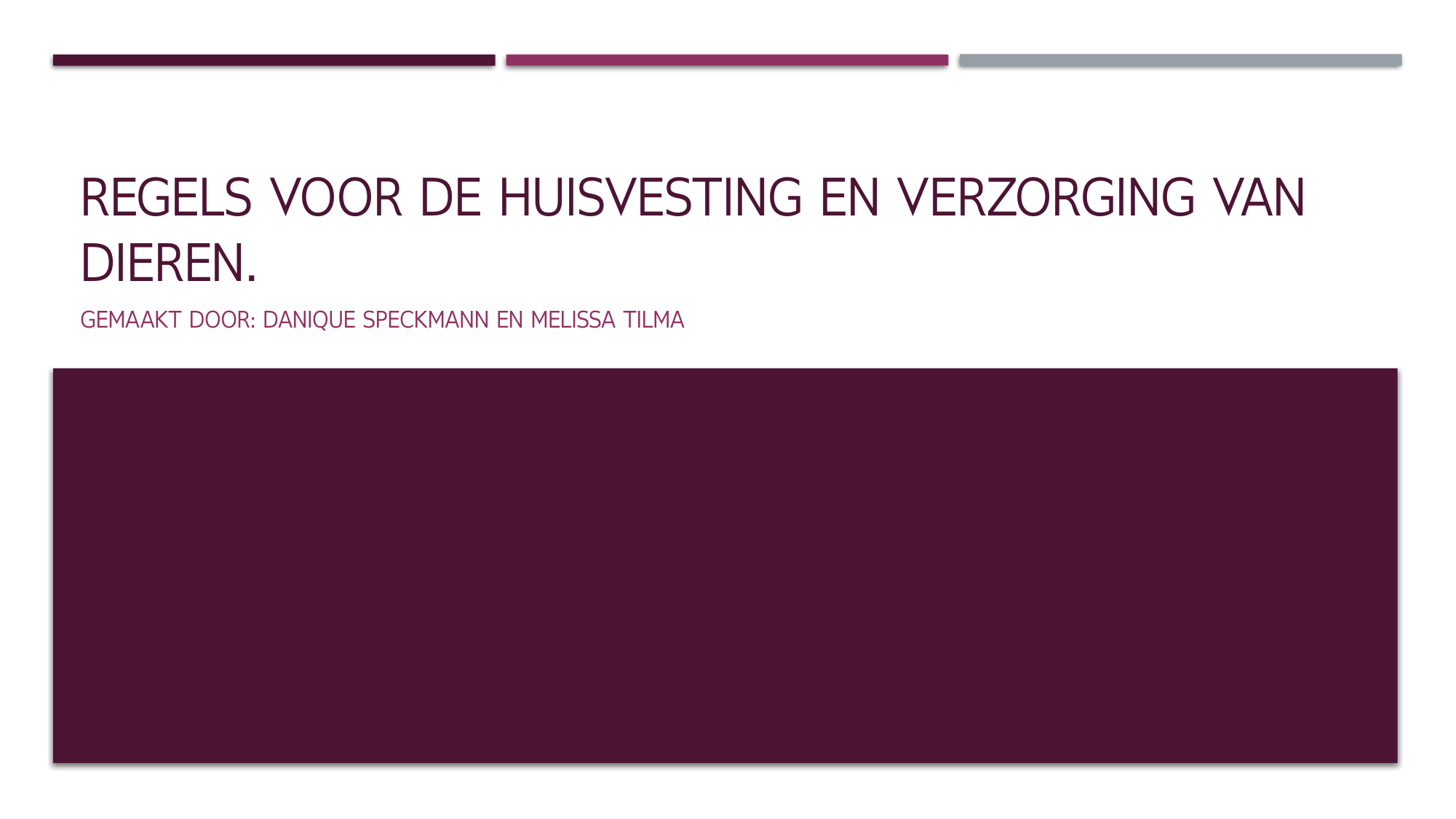

# Regels voor de huisvesting en verzorging van dieren.
Gemaakt door: Danique speckmann en Melissa Tilma